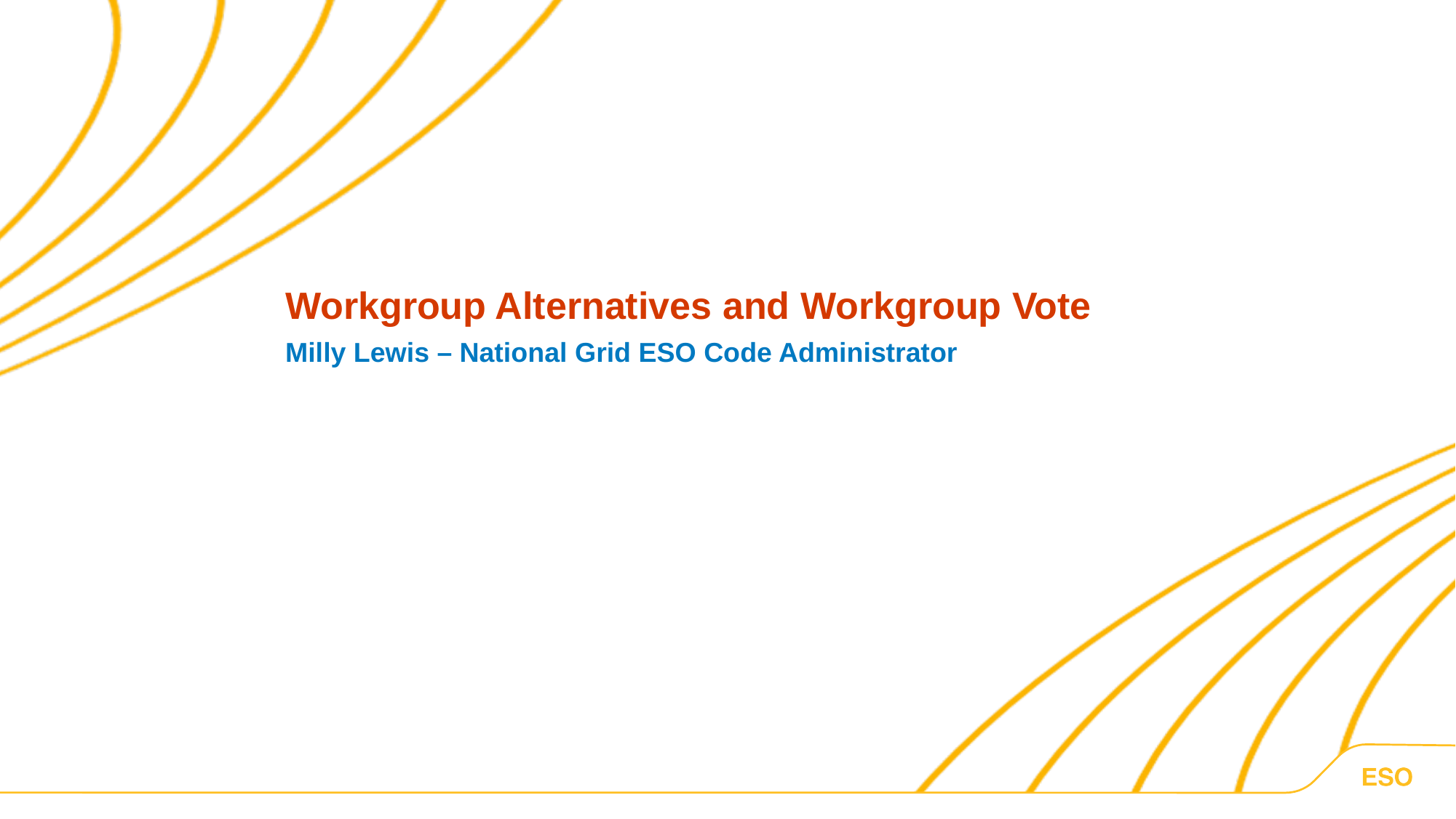

Workgroup Alternatives and Workgroup Vote
Milly Lewis – National Grid ESO Code Administrator